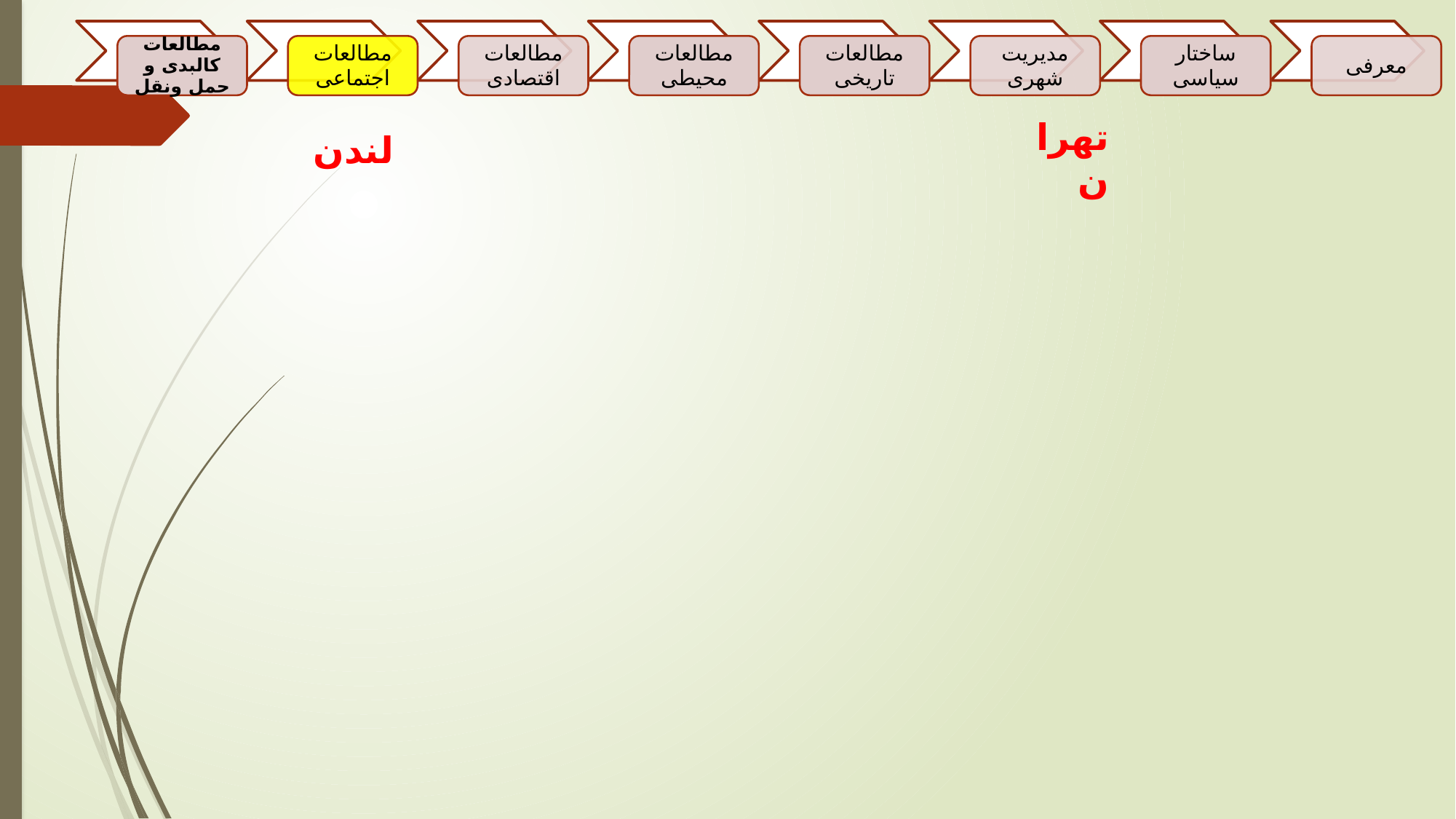

معرفی
مطالعات تاریخی
مطالعات محیطی
ساختار سیاسی
مدیریت شهری
مطالعات اقتصادی
مطالعات اجتماعی
مطالعات کالبدی و حمل ونقل
تهران
لندن